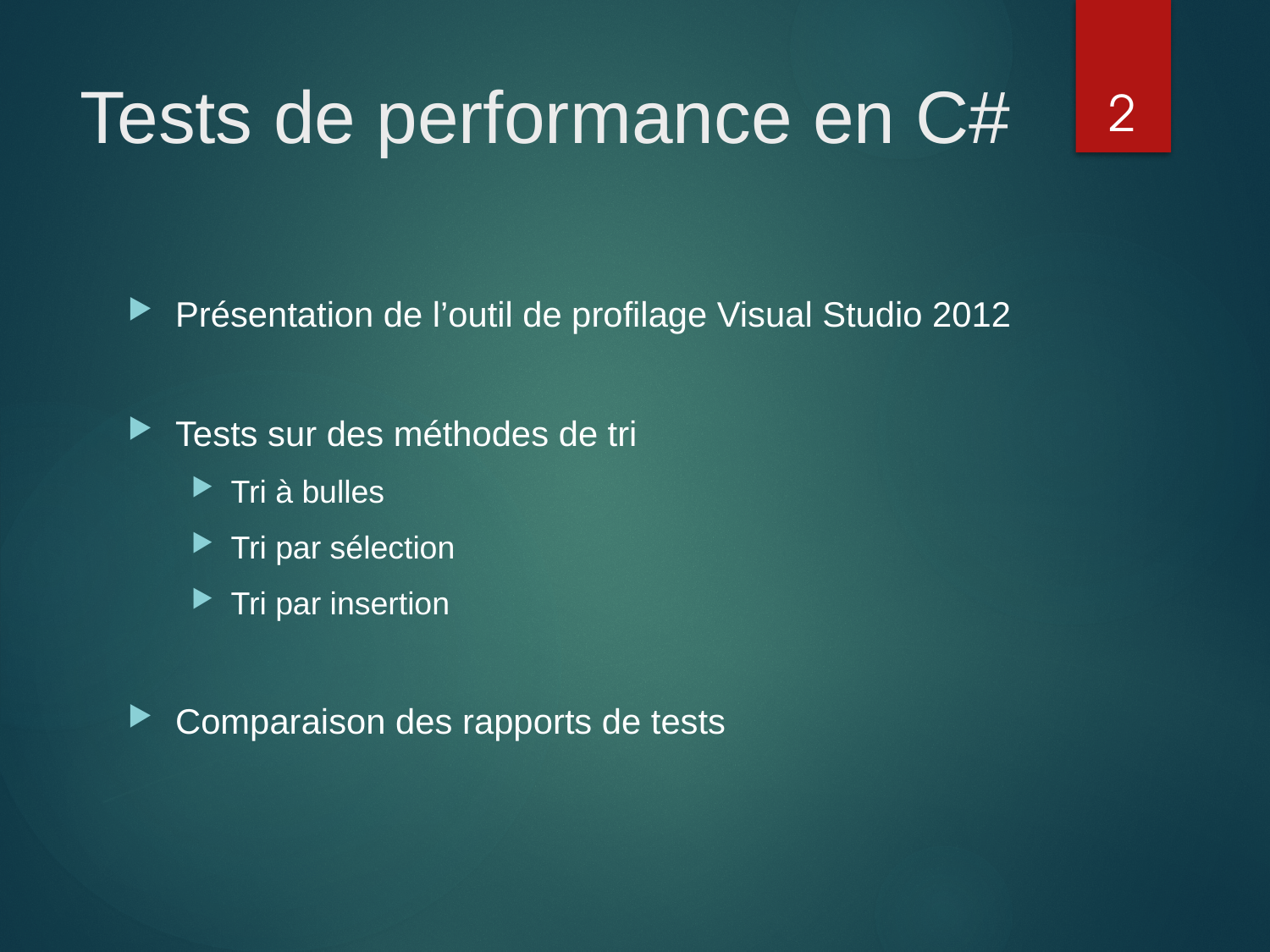

2
# Tests de performance en C#
Présentation de l’outil de profilage Visual Studio 2012

Tests sur des méthodes de tri
Tri à bulles
Tri par sélection
Tri par insertion

Comparaison des rapports de tests